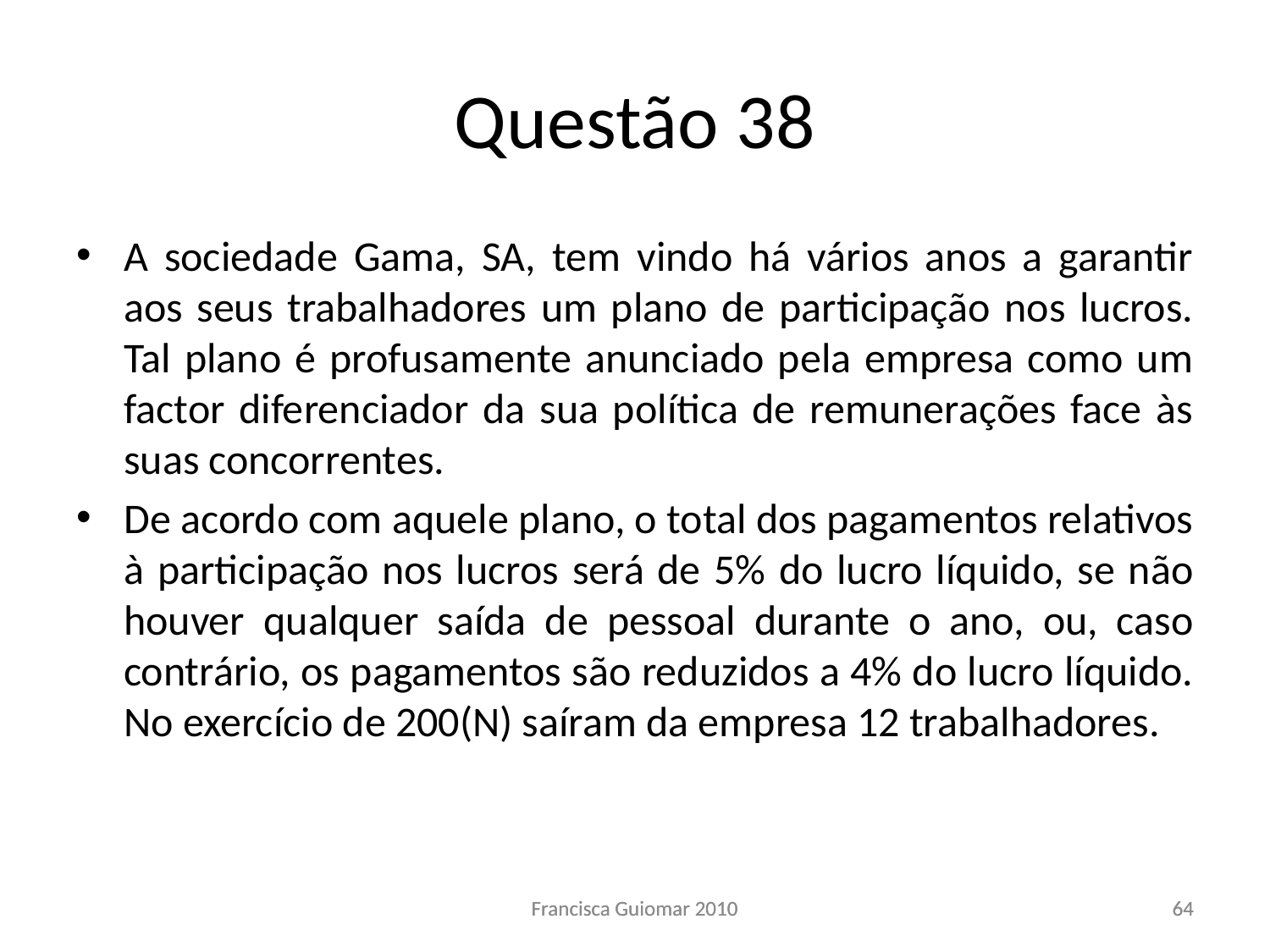

# Questão 38
A sociedade Gama, SA, tem vindo há vários anos a garantir aos seus trabalhadores um plano de participação nos lucros. Tal plano é profusamente anunciado pela empresa como um factor diferenciador da sua política de remunerações face às suas concorrentes.
De acordo com aquele plano, o total dos pagamentos relativos à participação nos lucros será de 5% do lucro líquido, se não houver qualquer saída de pessoal durante o ano, ou, caso contrário, os pagamentos são reduzidos a 4% do lucro líquido. No exercício de 200(N) saíram da empresa 12 trabalhadores.
Francisca Guiomar 2010
Francisca Guiomar 2010
64
64